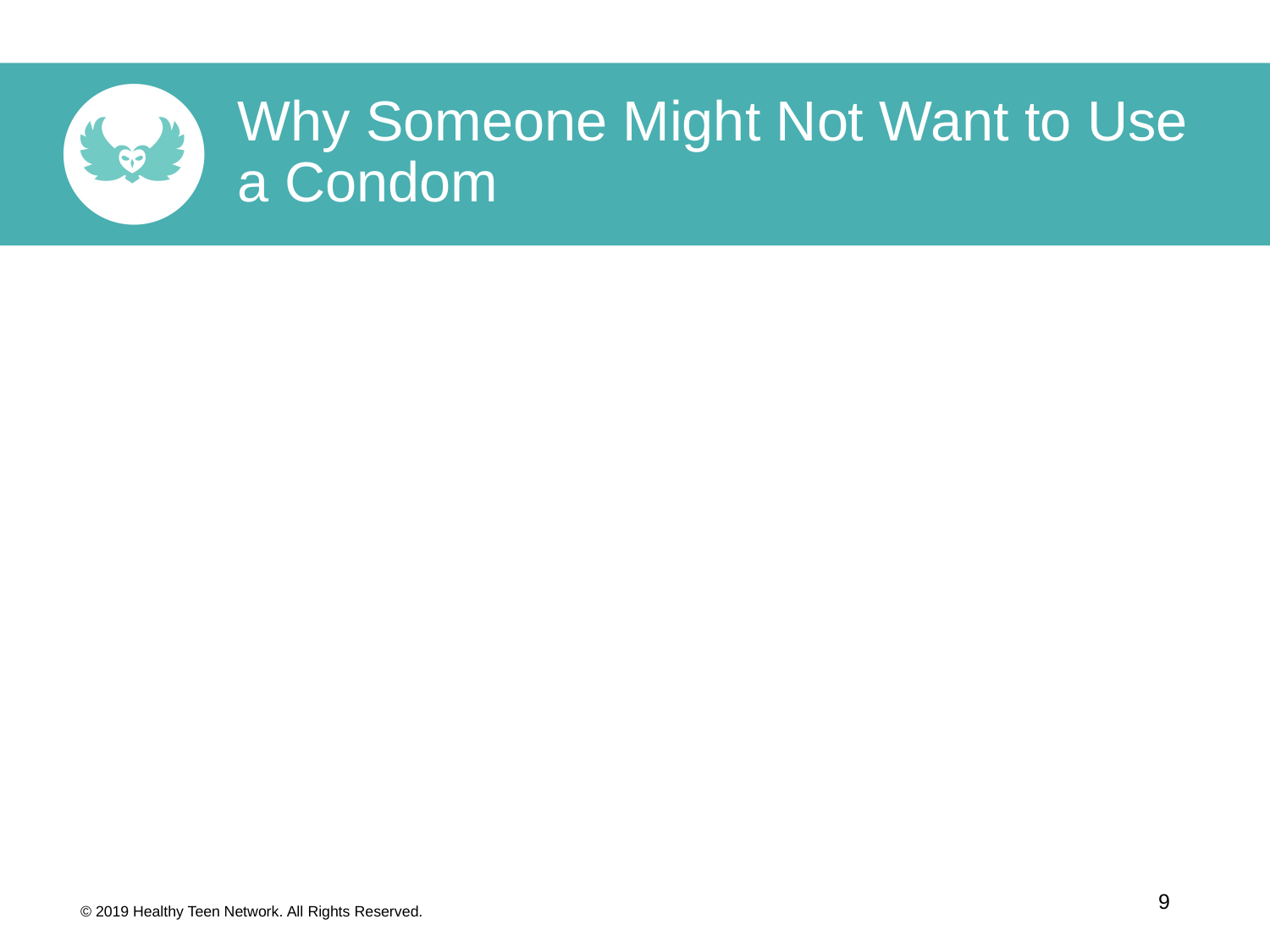

Why Someone Might Not Want to Use a Condom​